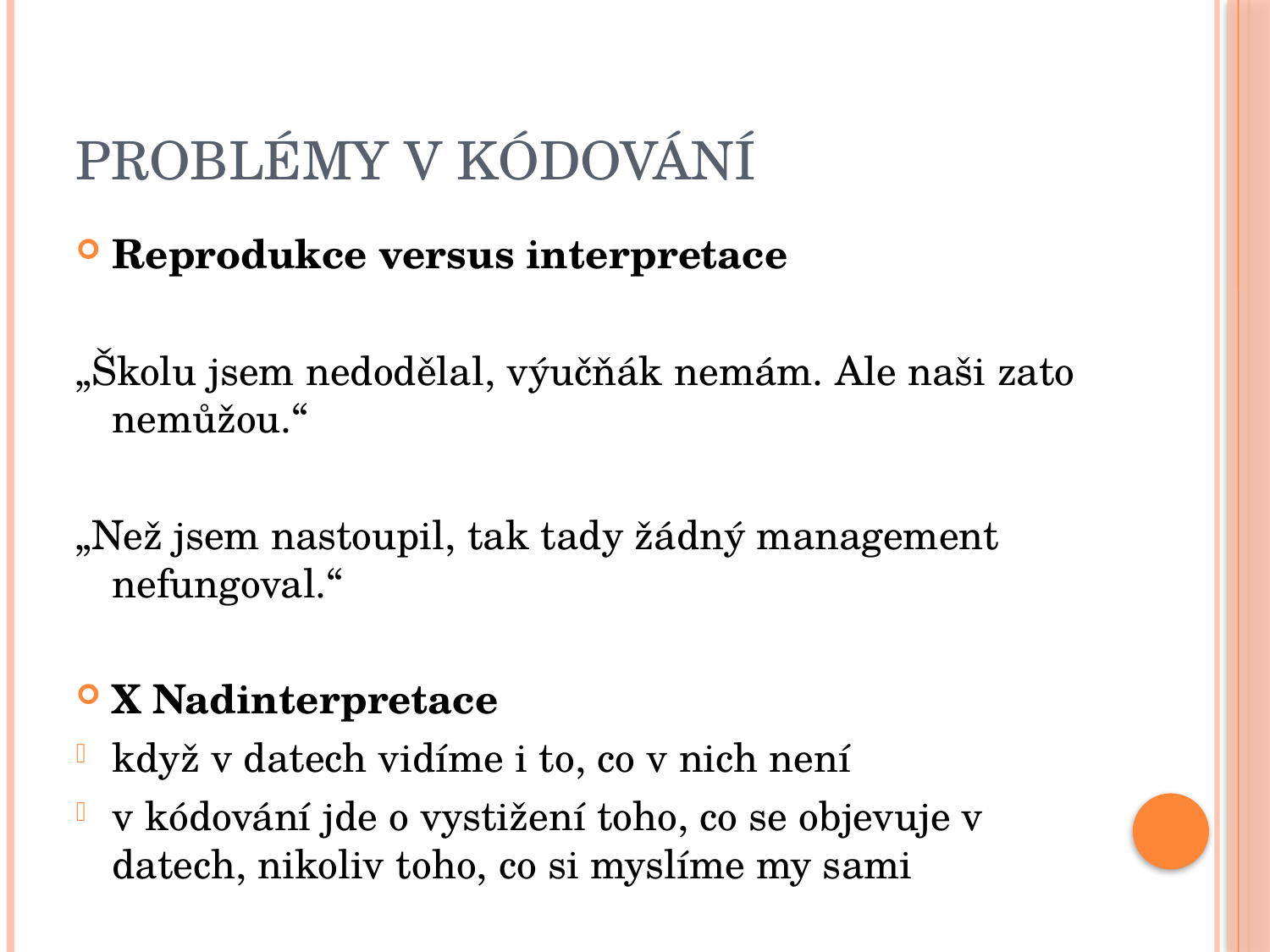

# Problémy v kódování
Reprodukce versus interpretace

„Školu jsem nedodělal, výučňák nemám. Ale naši zato nemůžou.“

„Než jsem nastoupil, tak tady žádný management nefungoval.“

X Nadinterpretace
když v datech vidíme i to, co v nich není
v kódování jde o vystižení toho, co se objevuje v datech, nikoliv toho, co si myslíme my sami